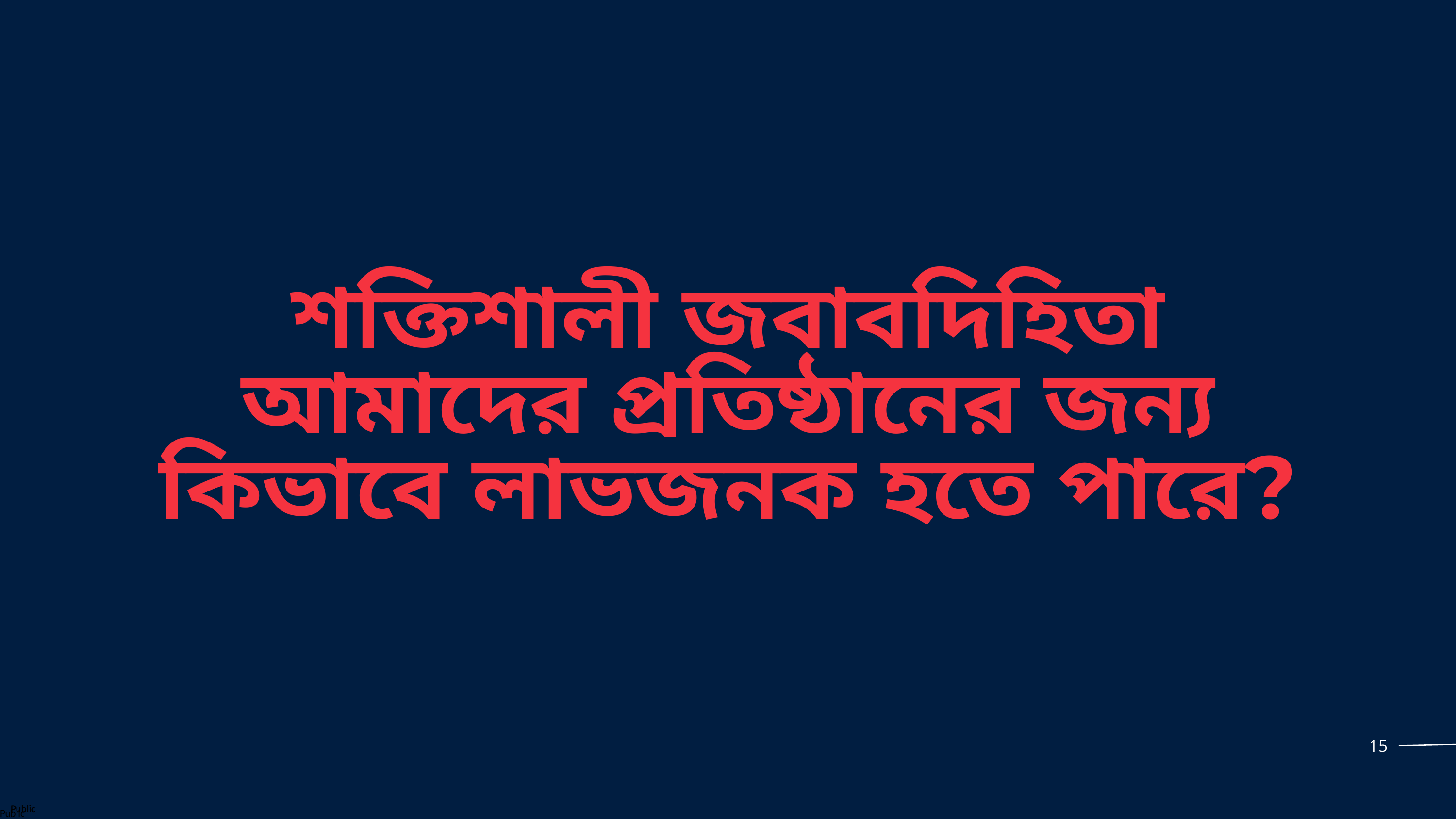

শক্তিশালী জবাবদিহিতা আমাদের প্রতিষ্ঠানের জন্য কিভাবে লাভজনক হতে পারে?